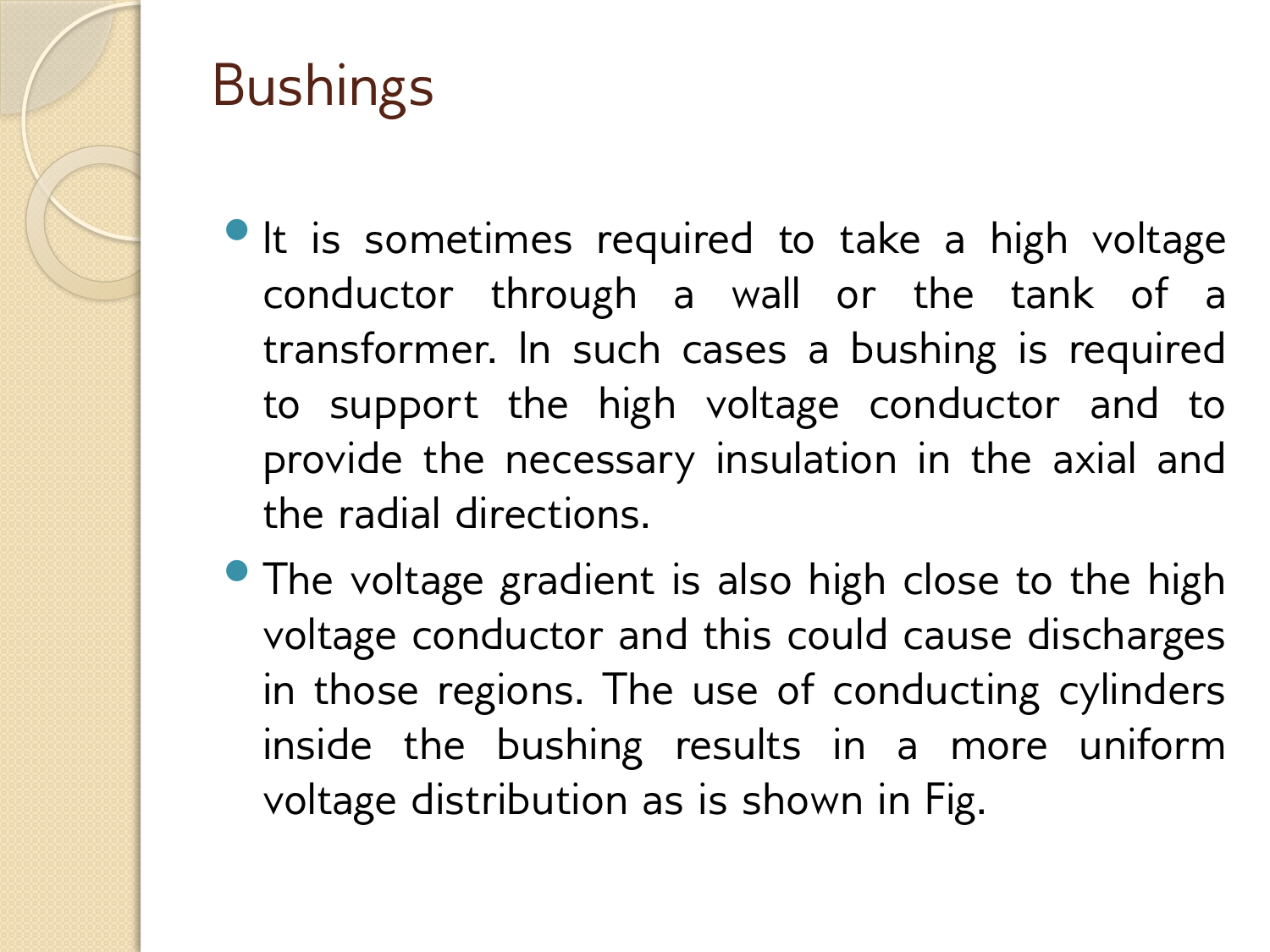

# Bushings
It is sometimes required to take a high voltage conductor through a wall or the tank of a transformer. In such cases a bushing is required to support the high voltage conductor and to provide the necessary insulation in the axial and the radial directions.
The voltage gradient is also high close to the high voltage conductor and this could cause discharges in those regions. The use of conducting cylinders inside the bushing results in a more uniform voltage distribution as is shown in Fig.